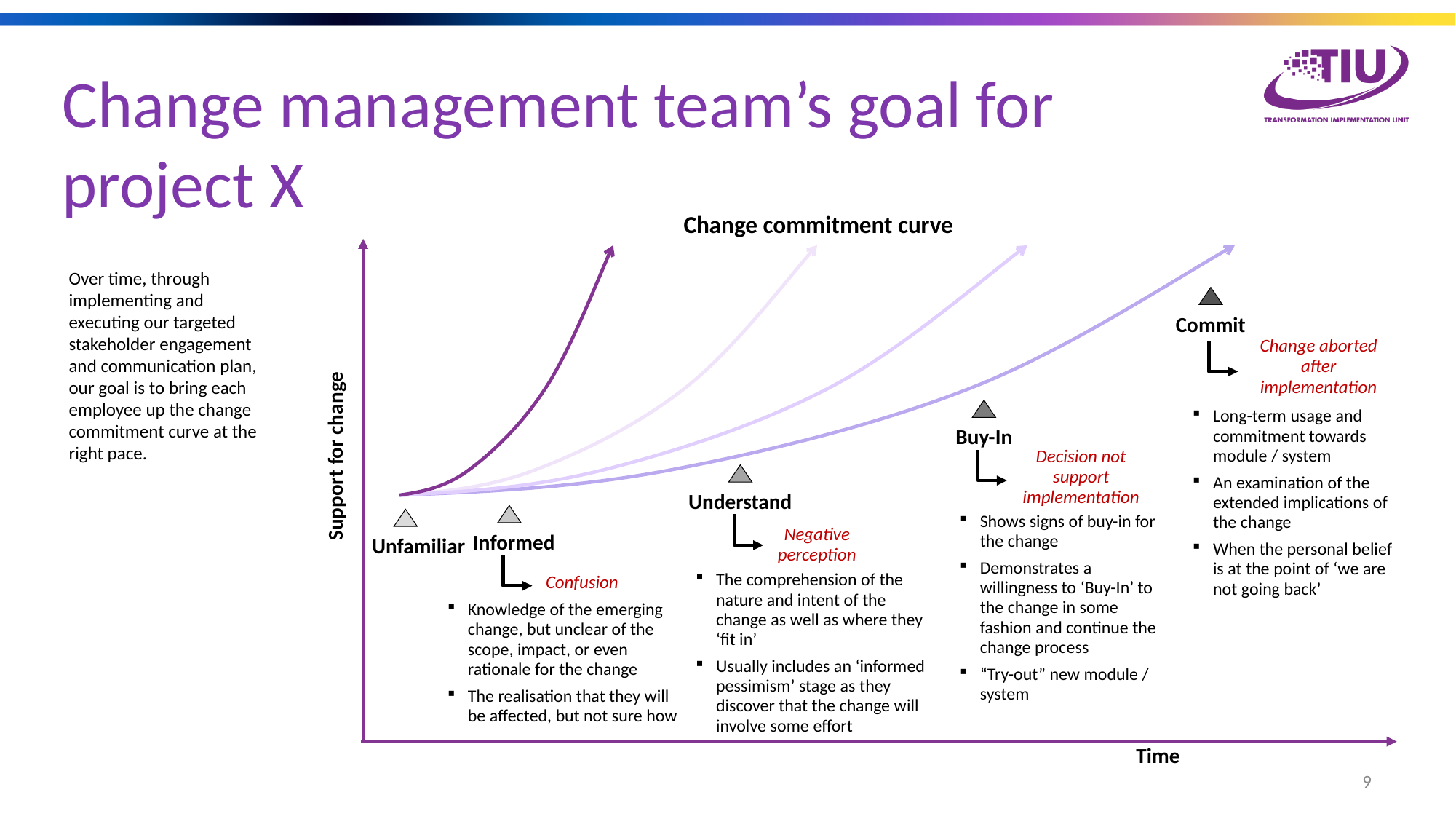

Change management team’s goal for project X
Change commitment curve

Over time, through implementing and executing our targeted stakeholder engagement and communication plan, our goal is to bring each  employee up the change commitment curve at the right pace.
Commit

Change aborted after implementation
Buy-In
Long-term usage and commitment towards module / system
An examination of the extended implications of the change
When the personal belief is at the point of ‘we are not going back’
Support for change

Decision not support implementation
Understand
  Informed
Unfamiliar
Shows signs of buy-in for the change
Demonstrates a willingness to ‘Buy-In’ to the change in some fashion and continue the change process
“Try-out” new module / system

Negative perception

Confusion
The comprehension of the nature and intent of the change as well as where they ‘fit in’
Usually includes an ‘informed pessimism’ stage as they discover that the change will involve some effort
Knowledge of the emerging change, but unclear of the scope, impact, or even rationale for the change
The realisation that they will be affected, but not sure how
Time
9